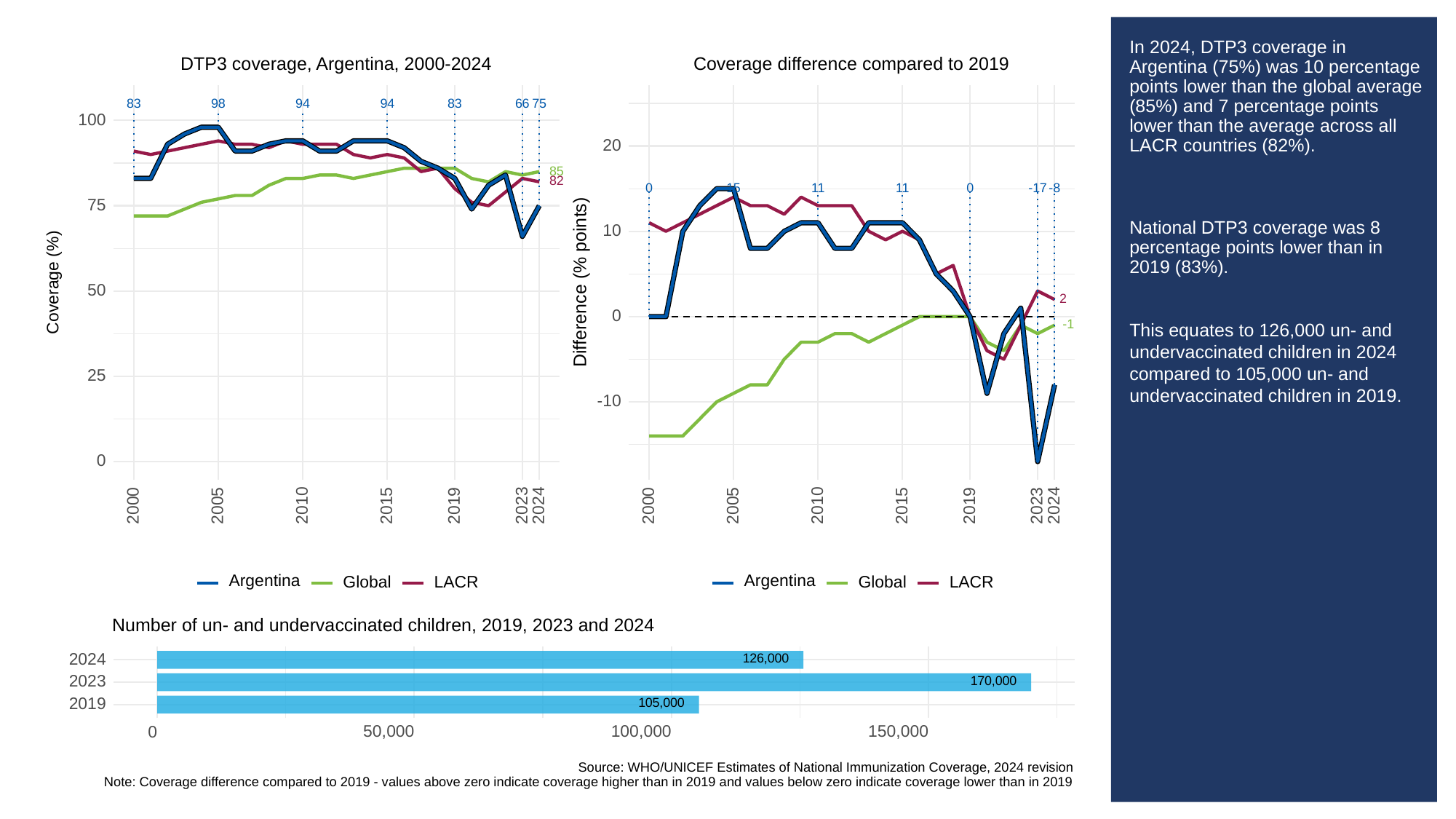

# In 2024, DTP3 coverage in Argentina (75%) was 10 percentage points lower than the global average (85%) and 7 percentage points lower than the average across all LACR countries (82%).

National DTP3 coverage was 8 percentage points lower than in 2019 (83%).

This equates to 126,000 un- and undervaccinated children in 2024 compared to 105,000 un- and undervaccinated children in 2019.

Coverage difference compared to 2019
DTP3 coverage, Argentina, 2000-2024

83
83
98
94
94
66
75

100

20

85

82
0
15
0
-8
11
11
-17

75

10

Difference (% points)

Coverage (%)
50

2
0

-1

25

-10

0

2023
2023
2000
2005
2010
2015
2019
2024
2000
2005
2010
2015
2019
2024
Argentina
Argentina
Global
LACR
Global
LACR

Number of un- and undervaccinated children, 2019, 2023 and 2024

126,000
2024

170,000
2023

105,000
2019

50,000
100,000
150,000
0
Source: WHO/UNICEF Estimates of National Immunization Coverage, 2024 revision
Note: Coverage difference compared to 2019 - values above zero indicate coverage higher than in 2019 and values below zero indicate coverage lower than in 2019